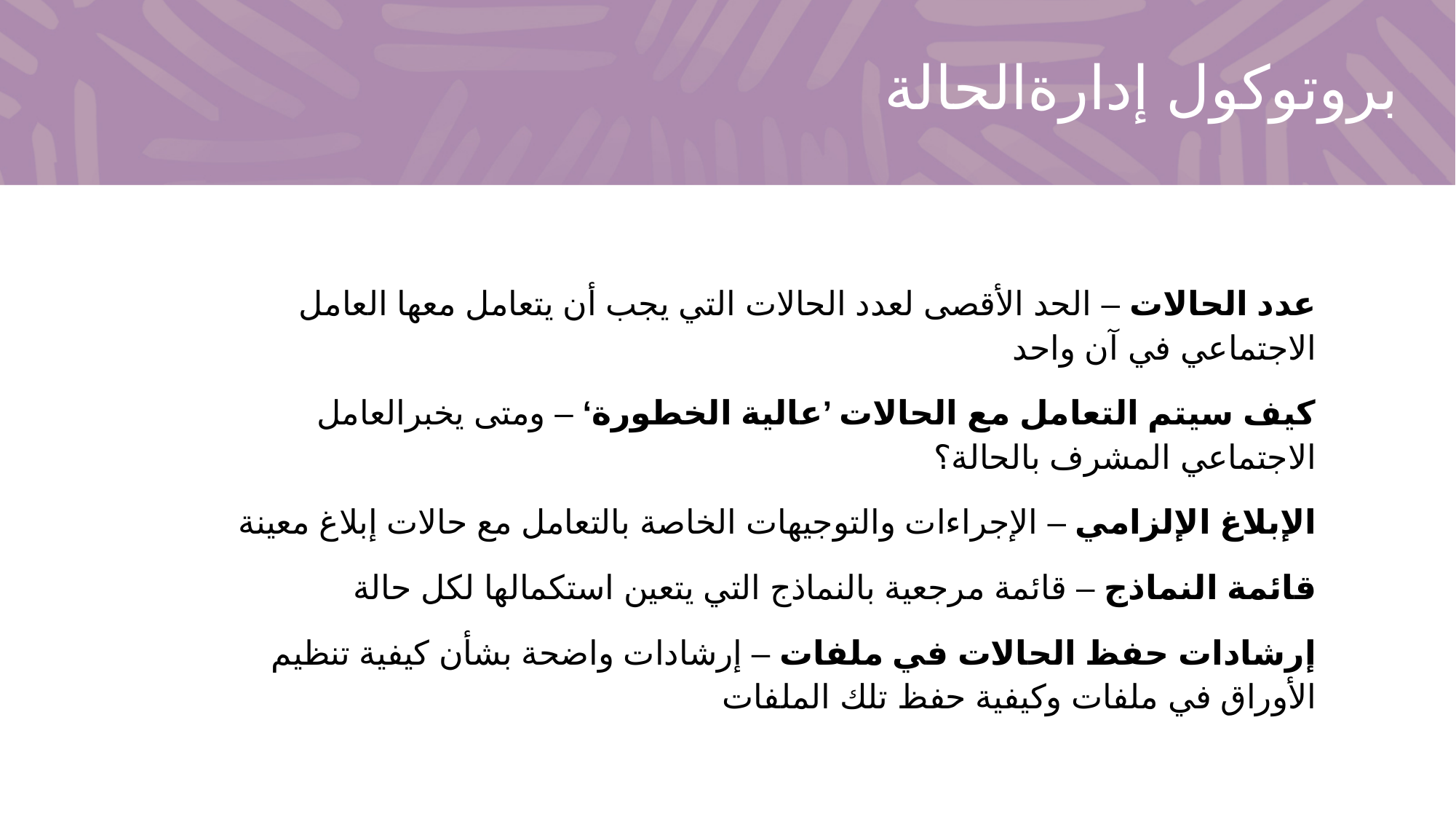

# بروتوكول إدارةالحالة
عدد الحالات – الحد الأقصى لعدد الحالات التي يجب أن يتعامل معها العامل الاجتماعي في آن واحد
كيف سيتم التعامل مع الحالات ’عالية الخطورة‘ – ومتى يخبرالعامل الاجتماعي المشرف بالحالة؟
الإبلاغ الإلزامي – الإجراءات والتوجيهات الخاصة بالتعامل مع حالات إبلاغ معينة
قائمة النماذج – قائمة مرجعية بالنماذج التي يتعين استكمالها لكل حالة
إرشادات حفظ الحالات في ملفات – إرشادات واضحة بشأن كيفية تنظيم الأوراق في ملفات وكيفية حفظ تلك الملفات